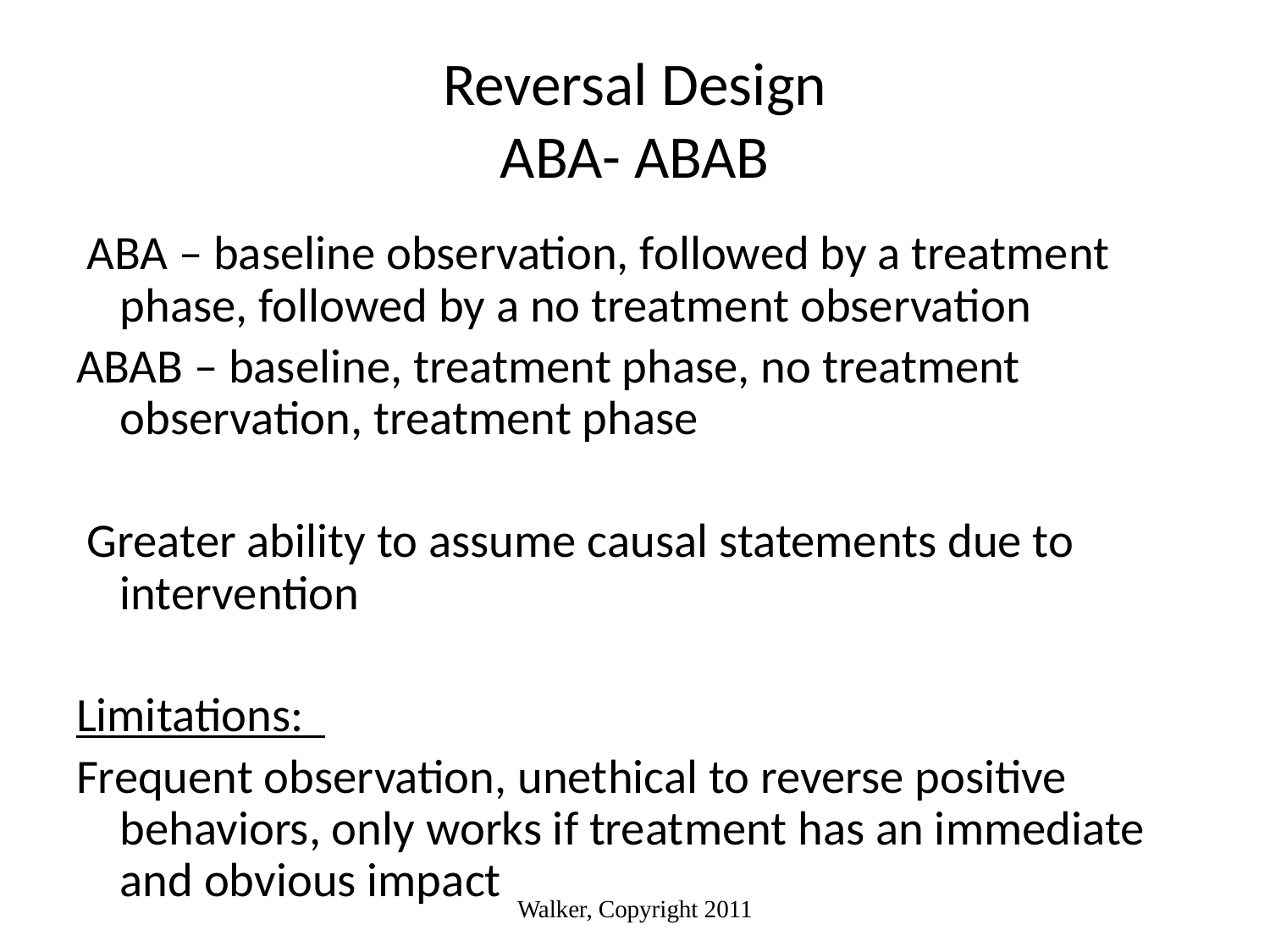

# Reversal Design ABA- ABAB
 ABA – baseline observation, followed by a treatment phase, followed by a no treatment observation
ABAB – baseline, treatment phase, no treatment observation, treatment phase

 Greater ability to assume causal statements due to intervention

Limitations:
Frequent observation, unethical to reverse positive behaviors, only works if treatment has an immediate and obvious impact

Walker, Copyright 2011